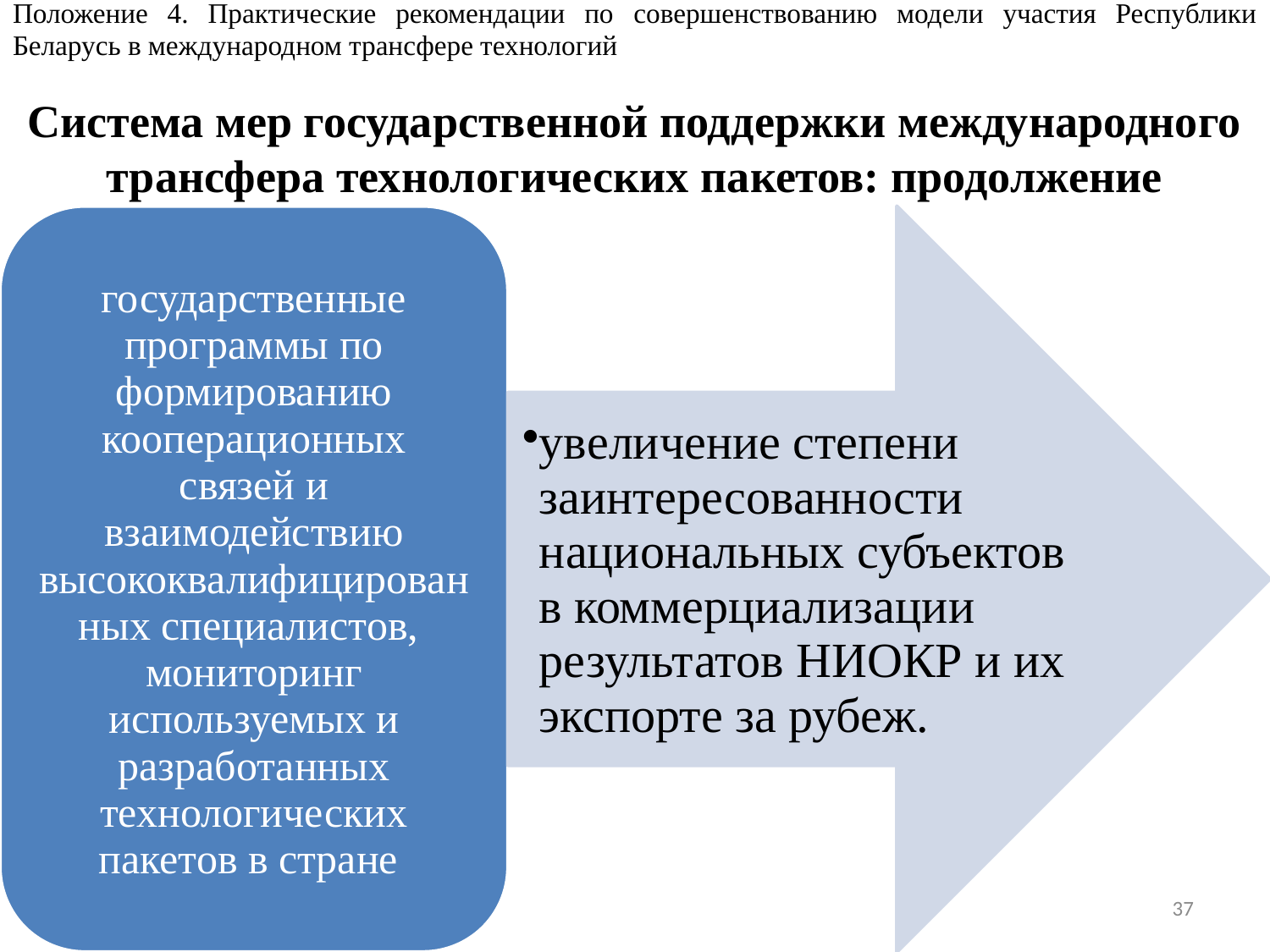

Положение 4. Практические рекомендации по совершенствованию модели участия Республики Беларусь в международном трансфере технологий

# Система мер государственной поддержки международного трансфера технологических пакетов: продолжение
государственные программы по формированию кооперационных связей и взаимодействию высококвалифицированных специалистов,
мониторинг используемых и разработанных технологических пакетов в стране
увеличение степени заинтересованности национальных субъектов в коммерциализации результатов НИОКР и их экспорте за рубеж.
37